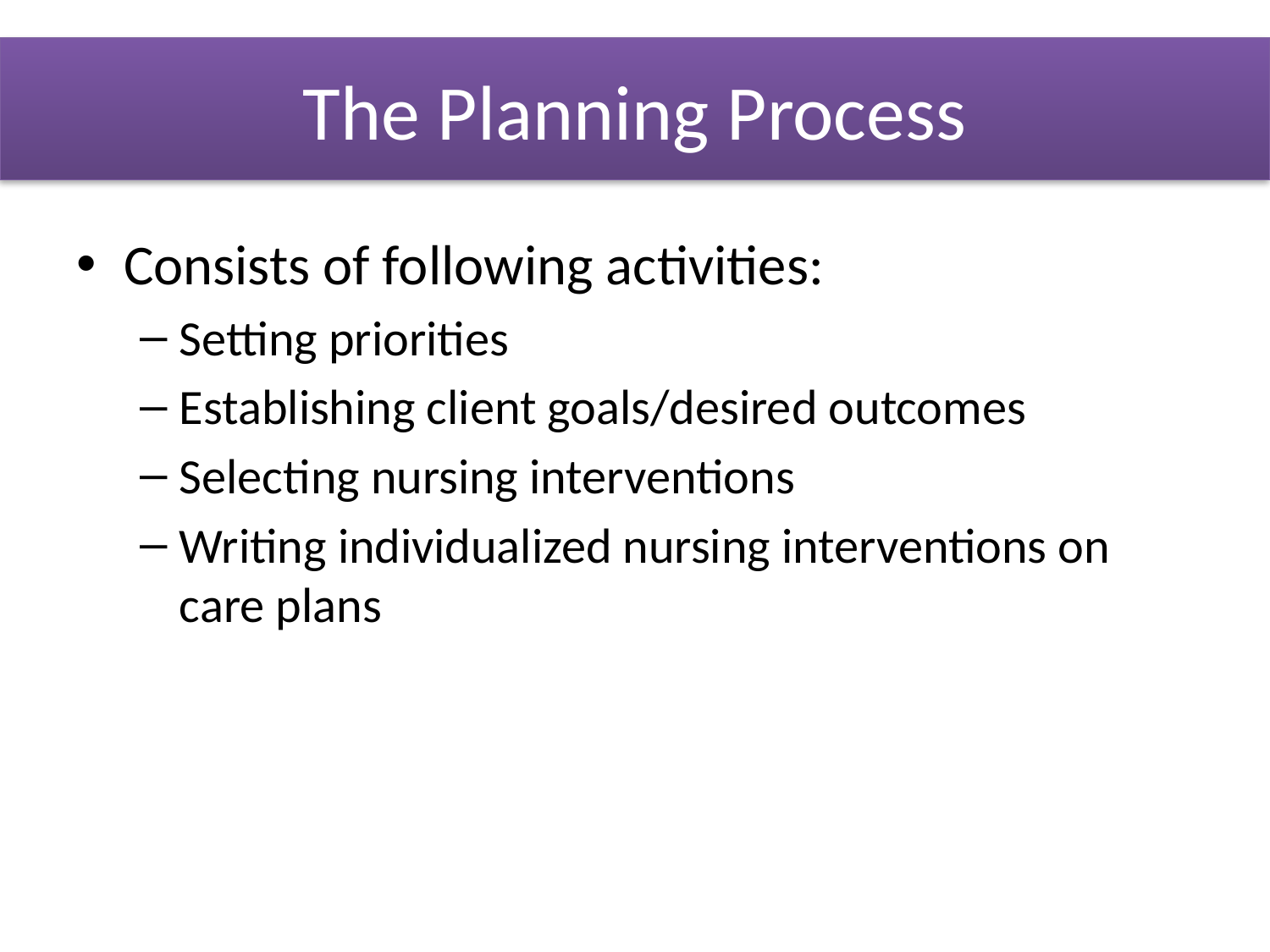

# The Planning Process
Consists of following activities:
Setting priorities
Establishing client goals/desired outcomes
Selecting nursing interventions
Writing individualized nursing interventions on care plans